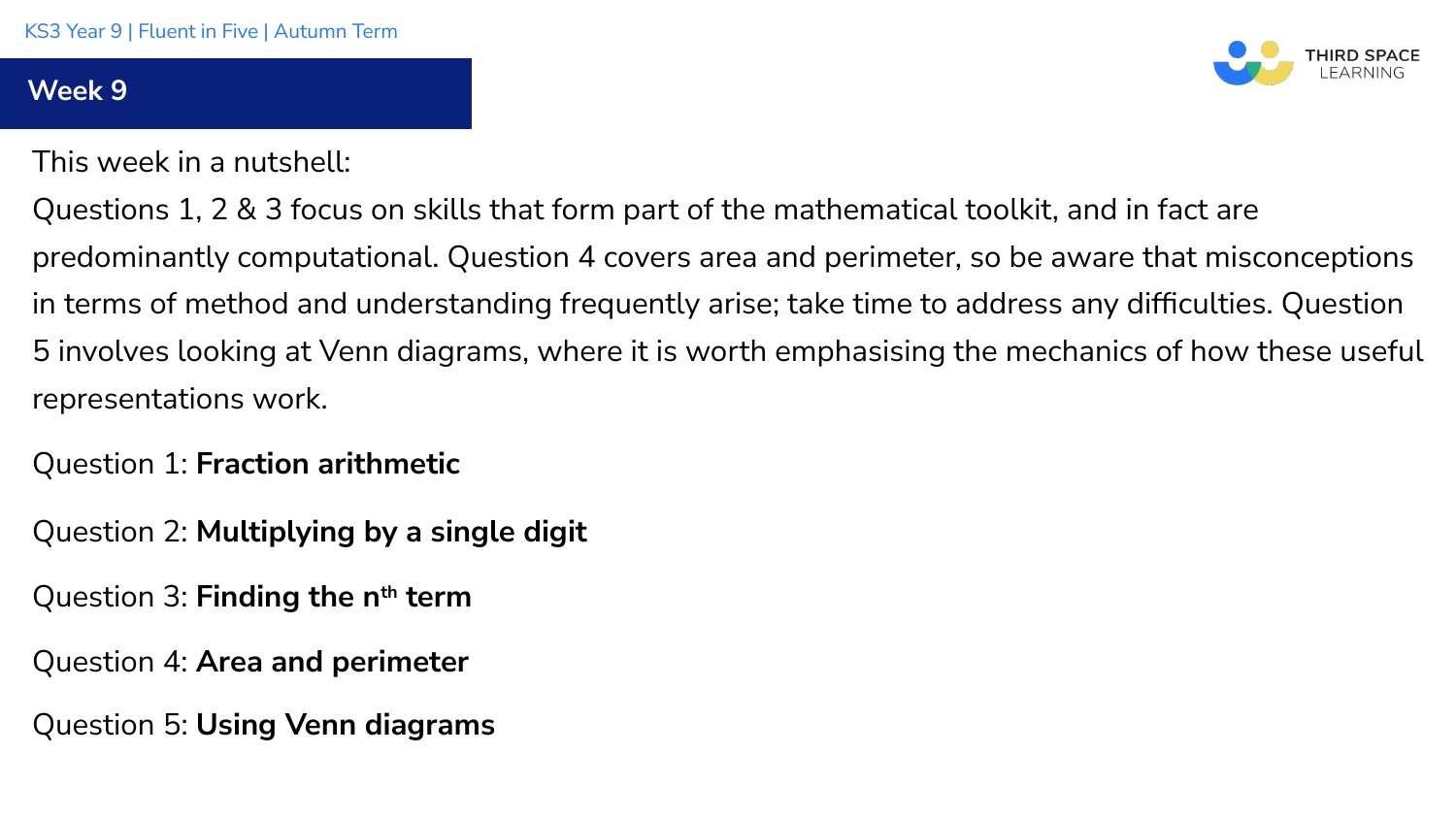

Week 9
| This week in a nutshell: Questions 1, 2 & 3 focus on skills that form part of the mathematical toolkit, and in fact are predominantly computational. Question 4 covers area and perimeter, so be aware that misconceptions in terms of method and understanding frequently arise; take time to address any difficulties. Question 5 involves looking at Venn diagrams, where it is worth emphasising the mechanics of how these useful representations work. |
| --- |
| Question 1: Fraction arithmetic |
| Question 2: Multiplying by a single digit |
| Question 3: Finding the nth term |
| Question 4: Area and perimeter |
| Question 5: Using Venn diagrams |